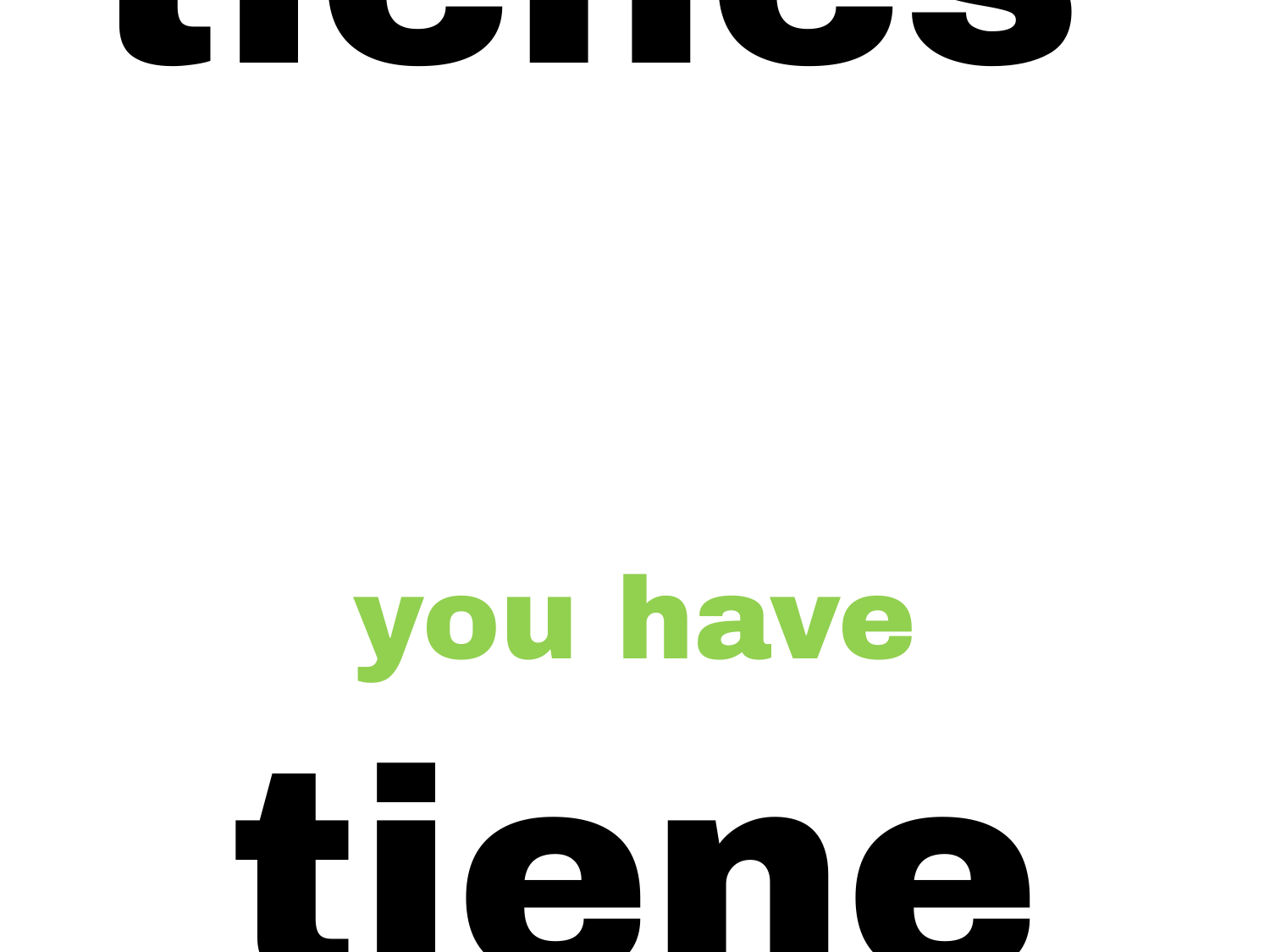

# tienes you have tiene he/she/it has